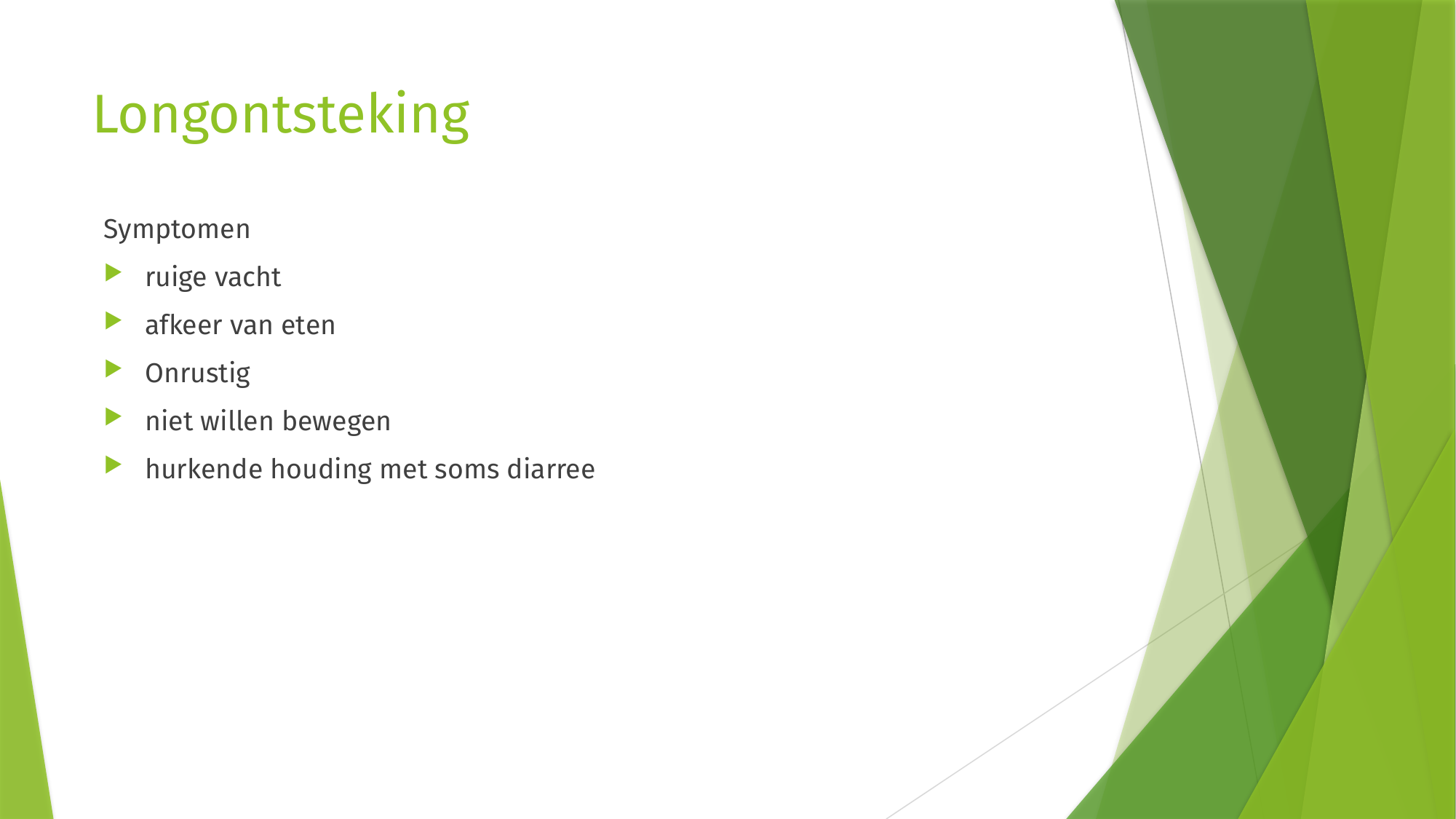

# Longontsteking
Symptomen
ruige vacht
afkeer van eten
Onrustig
niet willen bewegen
hurkende houding met soms diarree